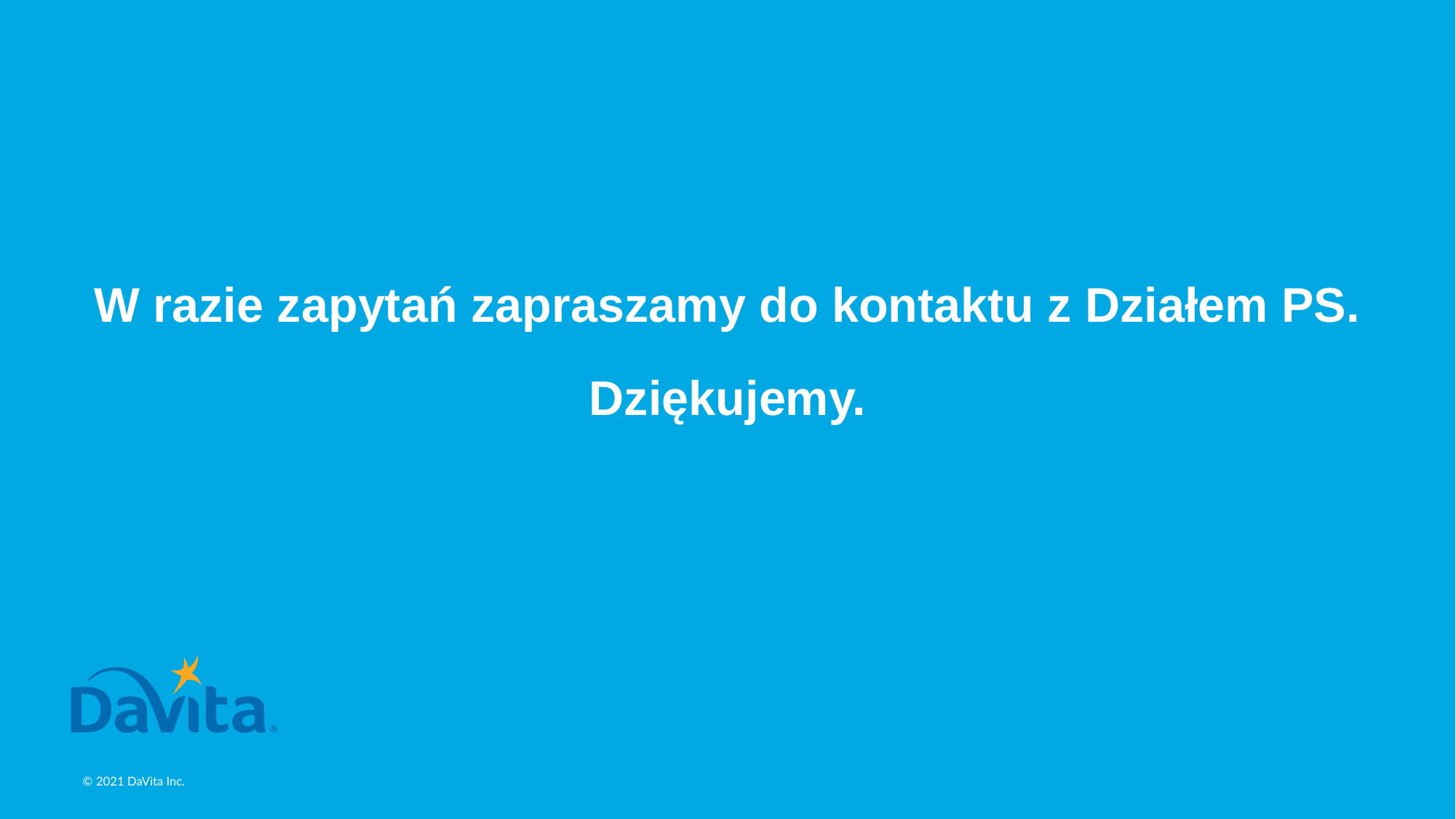

# W razie zapytań zapraszamy do kontaktu z Działem PS. Dziękujemy.
© 2021 DaVita Inc.